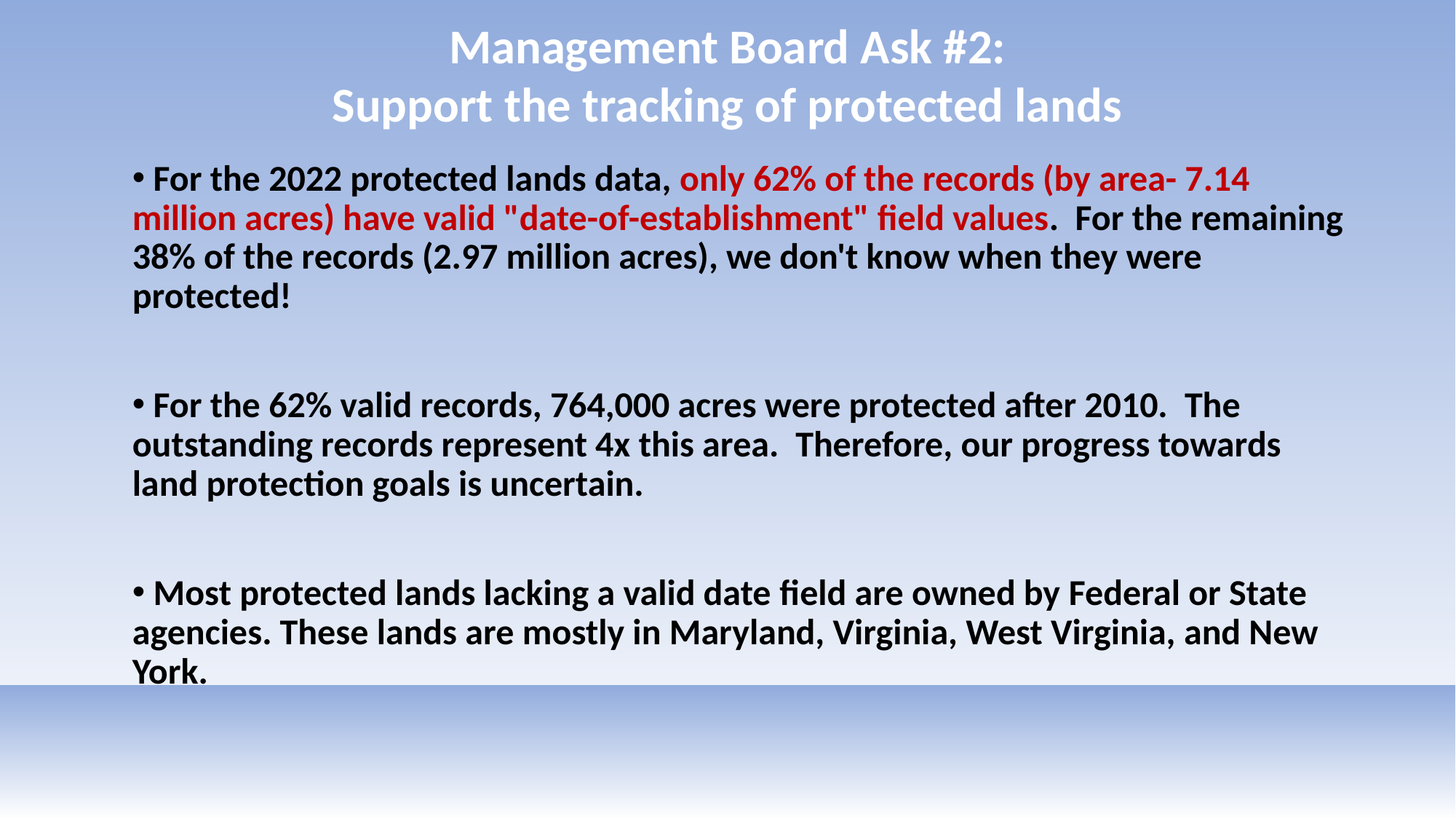

Management Board Ask #2:
Support the tracking of protected lands
 For the 2022 protected lands data, only 62% of the records (by area- 7.14 million acres) have valid "date-of-establishment" field values.  For the remaining 38% of the records (2.97 million acres), we don't know when they were protected!

 For the 62% valid records, 764,000 acres were protected after 2010.  The outstanding records represent 4x this area.  Therefore, our progress towards land protection goals is uncertain.

 Most protected lands lacking a valid date field are owned by Federal or State agencies. These lands are mostly in Maryland, Virginia, West Virginia, and New York.